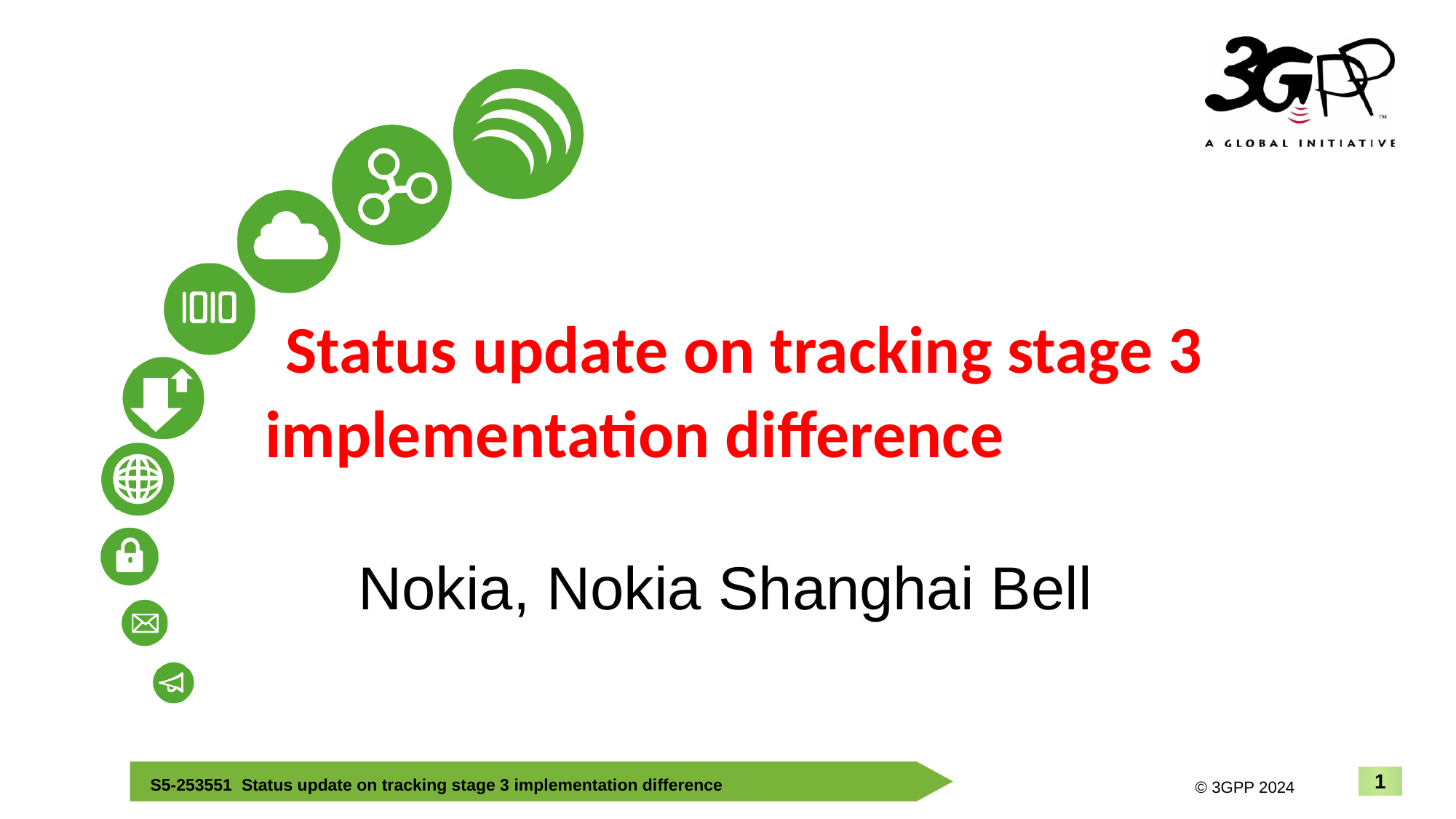

# Status update on tracking stage 3 implementation difference

Nokia, Nokia Shanghai Bell